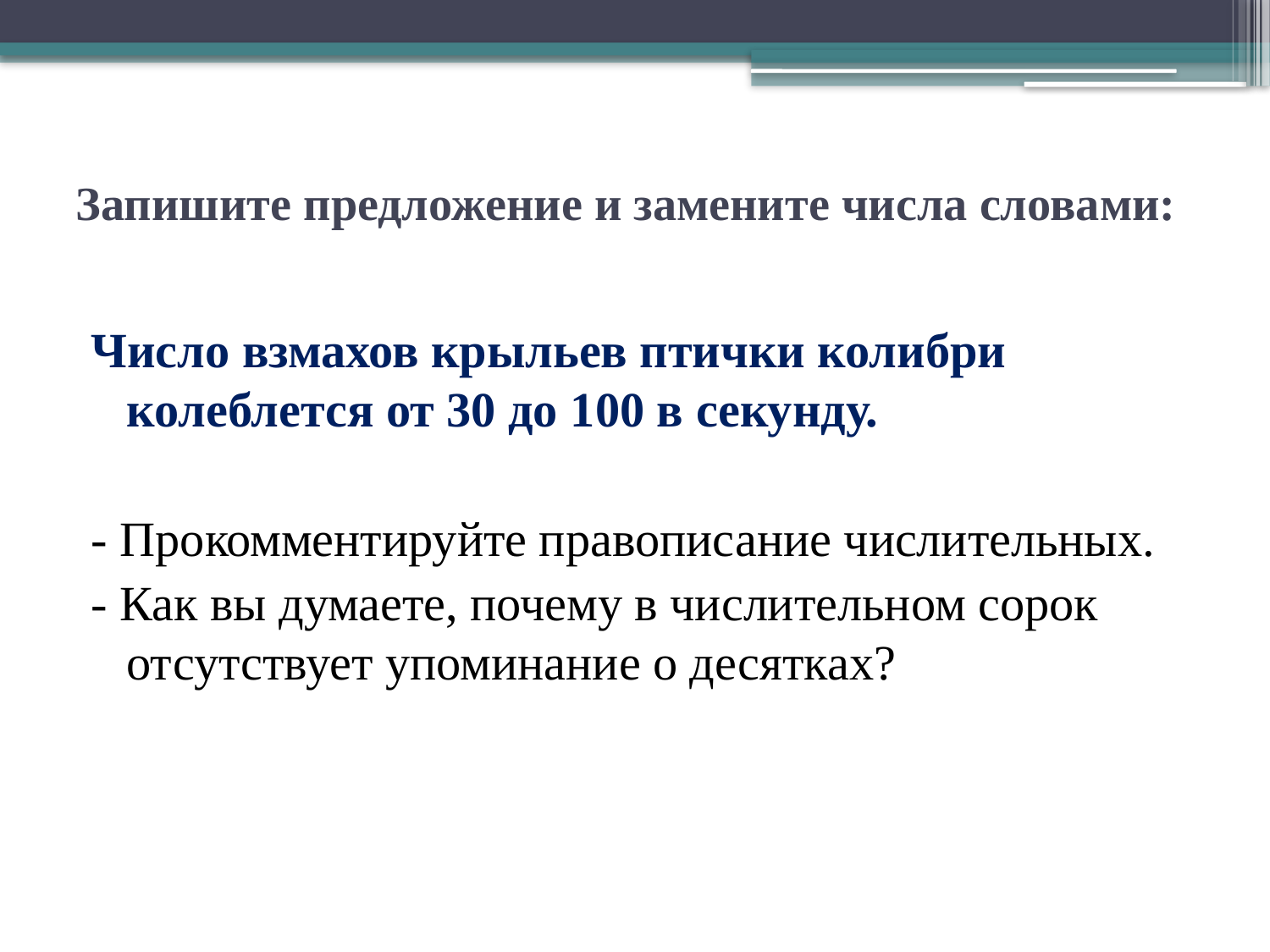

# Запишите предложение и замените числа словами:
Число взмахов крыльев птички колибри колеблется от 30 до 100 в секунду.

- Прокомментируйте правописание числительных.
- Как вы думаете, почему в числительном сорок отсутствует упоминание о десятках?